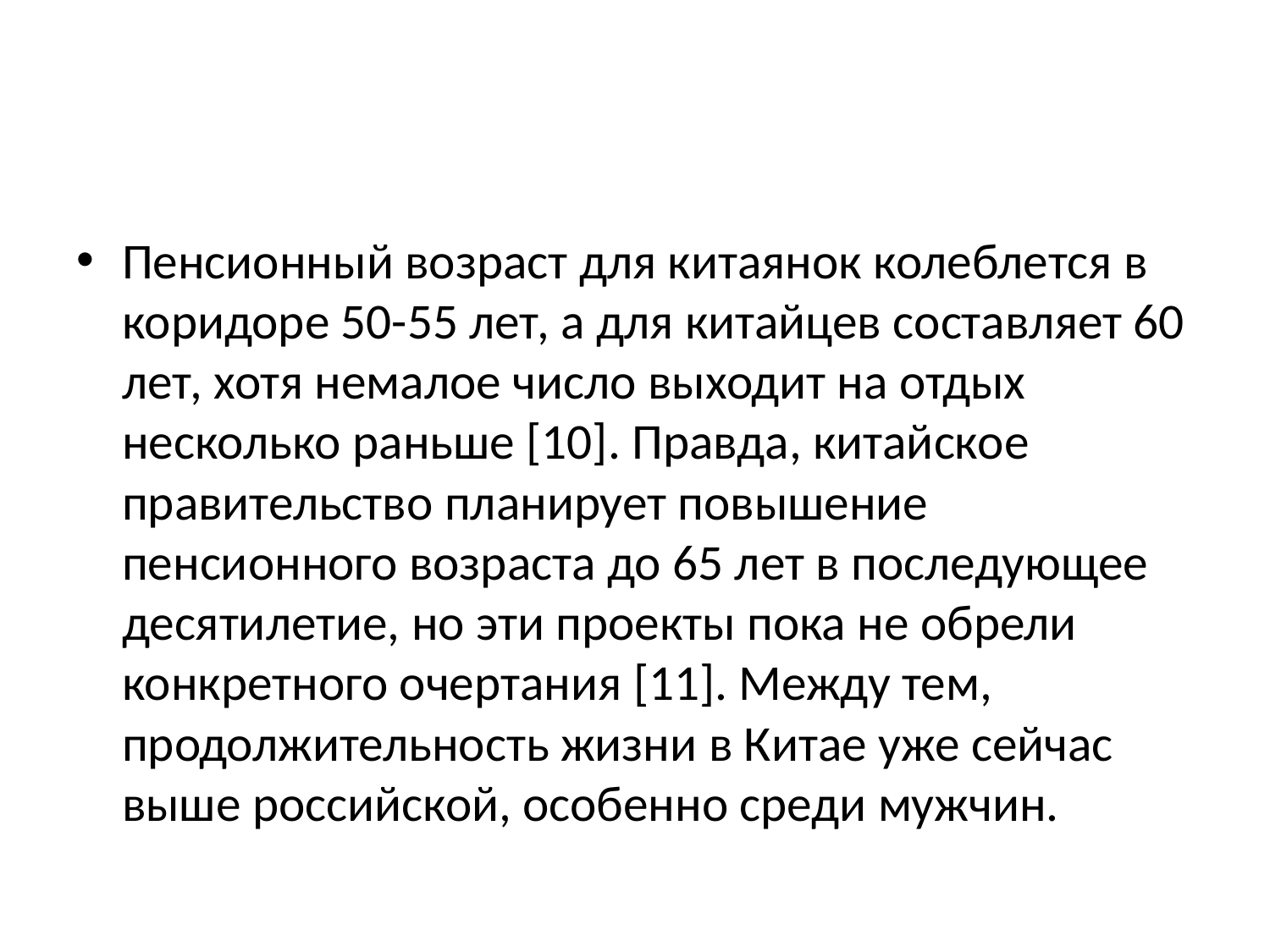

#
Пенсионный возраст для китаянок колеблется в коридоре 50-55 лет, а для китайцев составляет 60 лет, хотя немалое число выходит на отдых несколько раньше [10]. Правда, китайское правительство планирует повышение пенсионного возраста до 65 лет в последующее десятилетие, но эти проекты пока не обрели конкретного очертания [11]. Между тем, продолжительность жизни в Китае уже сейчас выше российской, особенно среди мужчин.